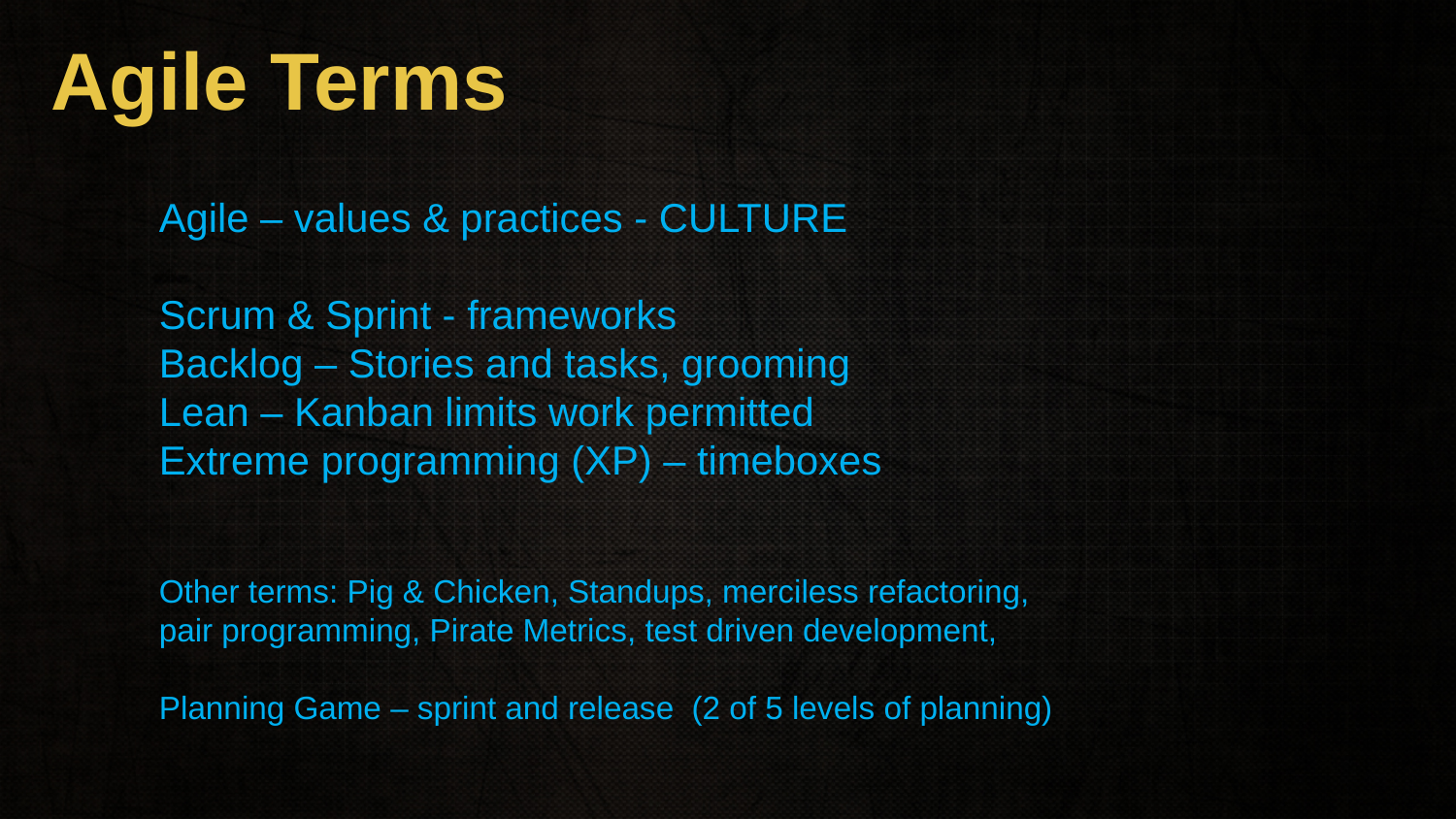

# Agile Terms
Agile – values & practices - CULTURE

Scrum & Sprint - frameworks
Backlog – Stories and tasks, grooming
Lean – Kanban limits work permitted
Extreme programming (XP) – timeboxes

Other terms: Pig & Chicken, Standups, merciless refactoring,
pair programming, Pirate Metrics, test driven development,

Planning Game – sprint and release  (2 of 5 levels of planning)